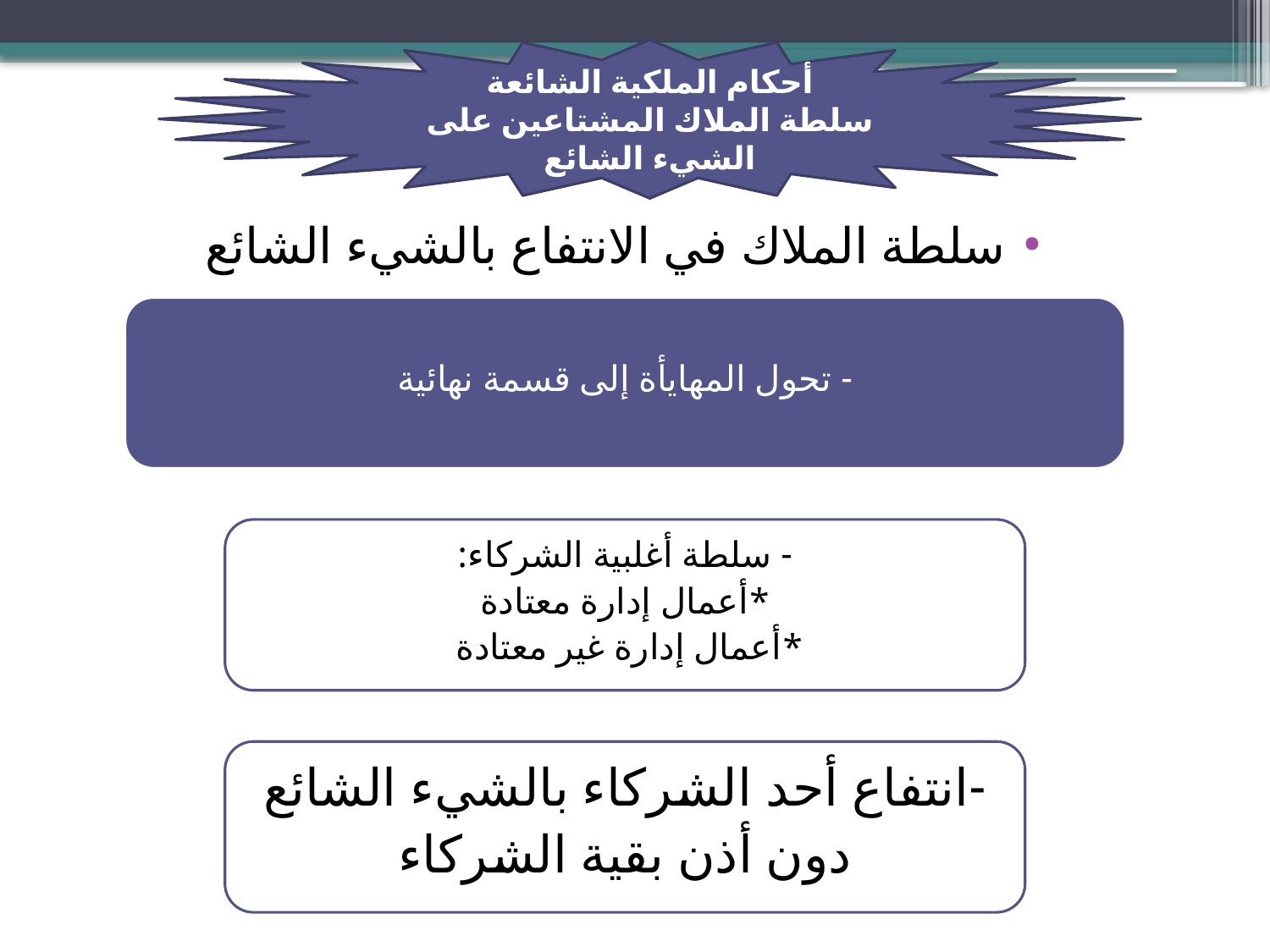

أحكام الملكية الشائعة
سلطة الملاك المشتاعين على الشيء الشائع
#
سلطة الملاك في الانتفاع بالشيء الشائع
- تحول المهايأة إلى قسمة نهائية
- سلطة أغلبية الشركاء:
*أعمال إدارة معتادة
*أعمال إدارة غير معتادة